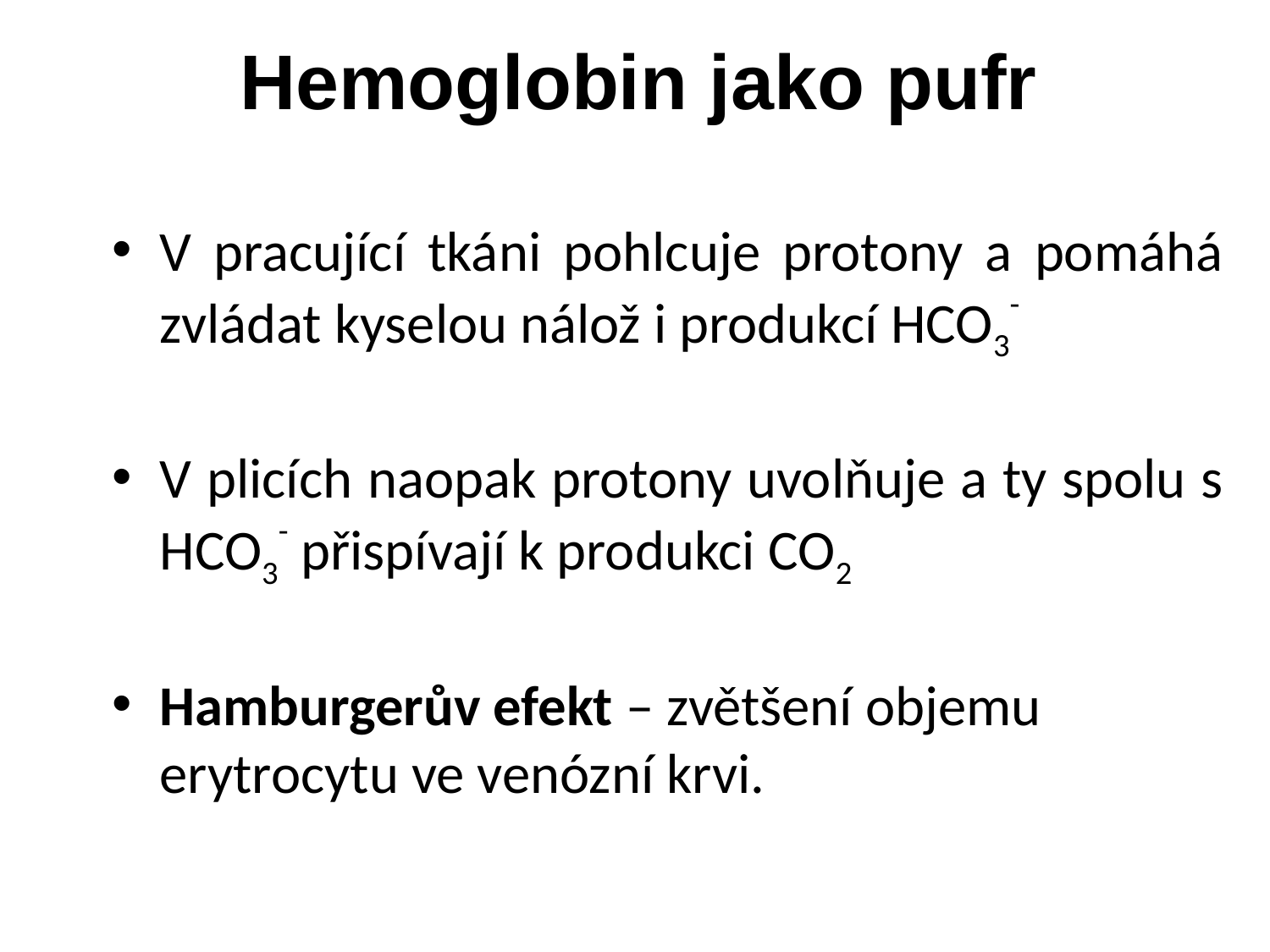

# Hemoglobin jako pufr
V pracující tkáni pohlcuje protony a pomáhá zvládat kyselou nálož i produkcí HCO3-

V plicích naopak protony uvolňuje a ty spolu s HCO3- přispívají k produkci CO2

Hamburgerův efekt – zvětšení objemu erytrocytu ve venózní krvi.